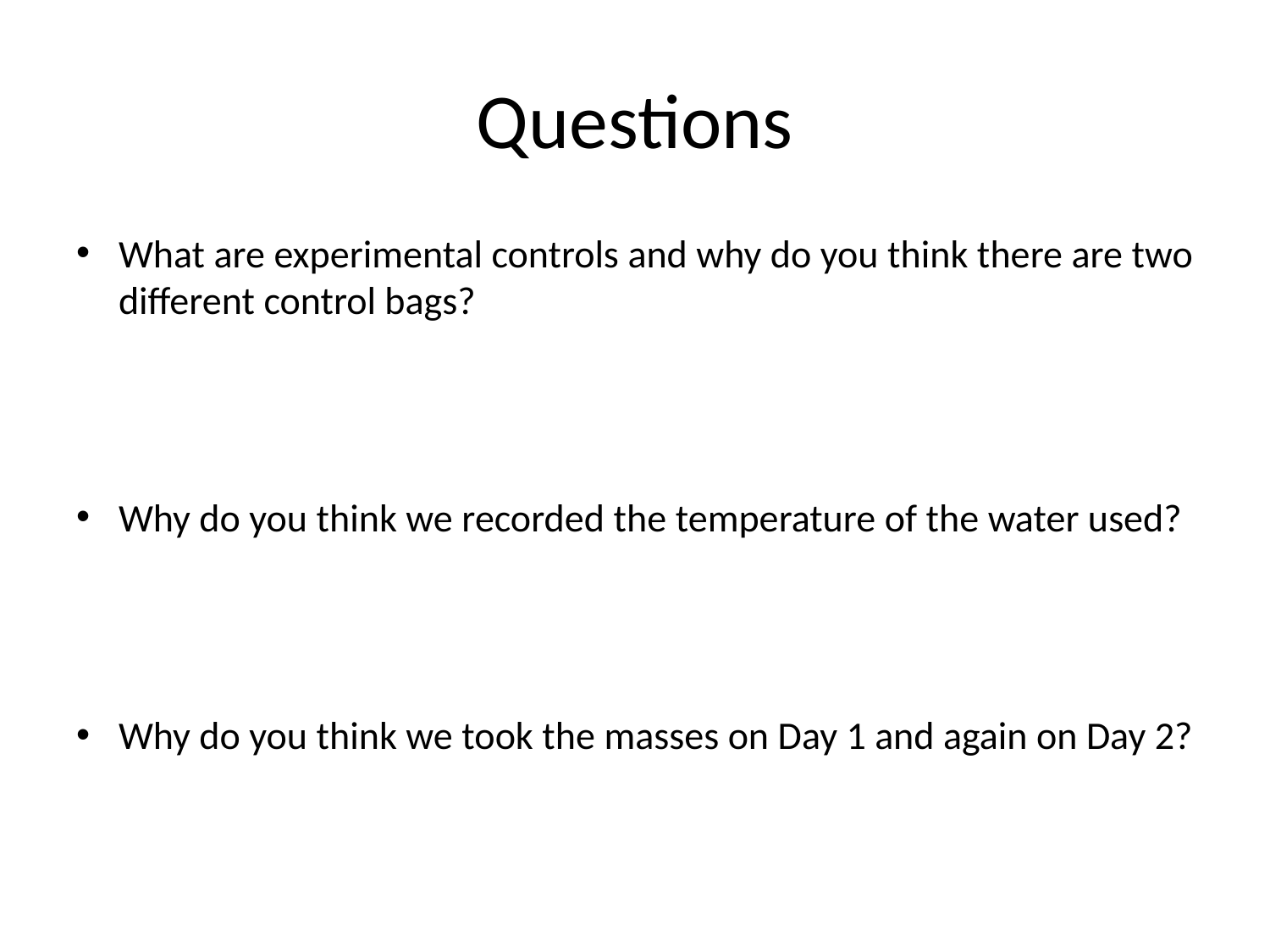

# Questions
What are experimental controls and why do you think there are two different control bags?

Why do you think we recorded the temperature of the water used?

Why do you think we took the masses on Day 1 and again on Day 2?